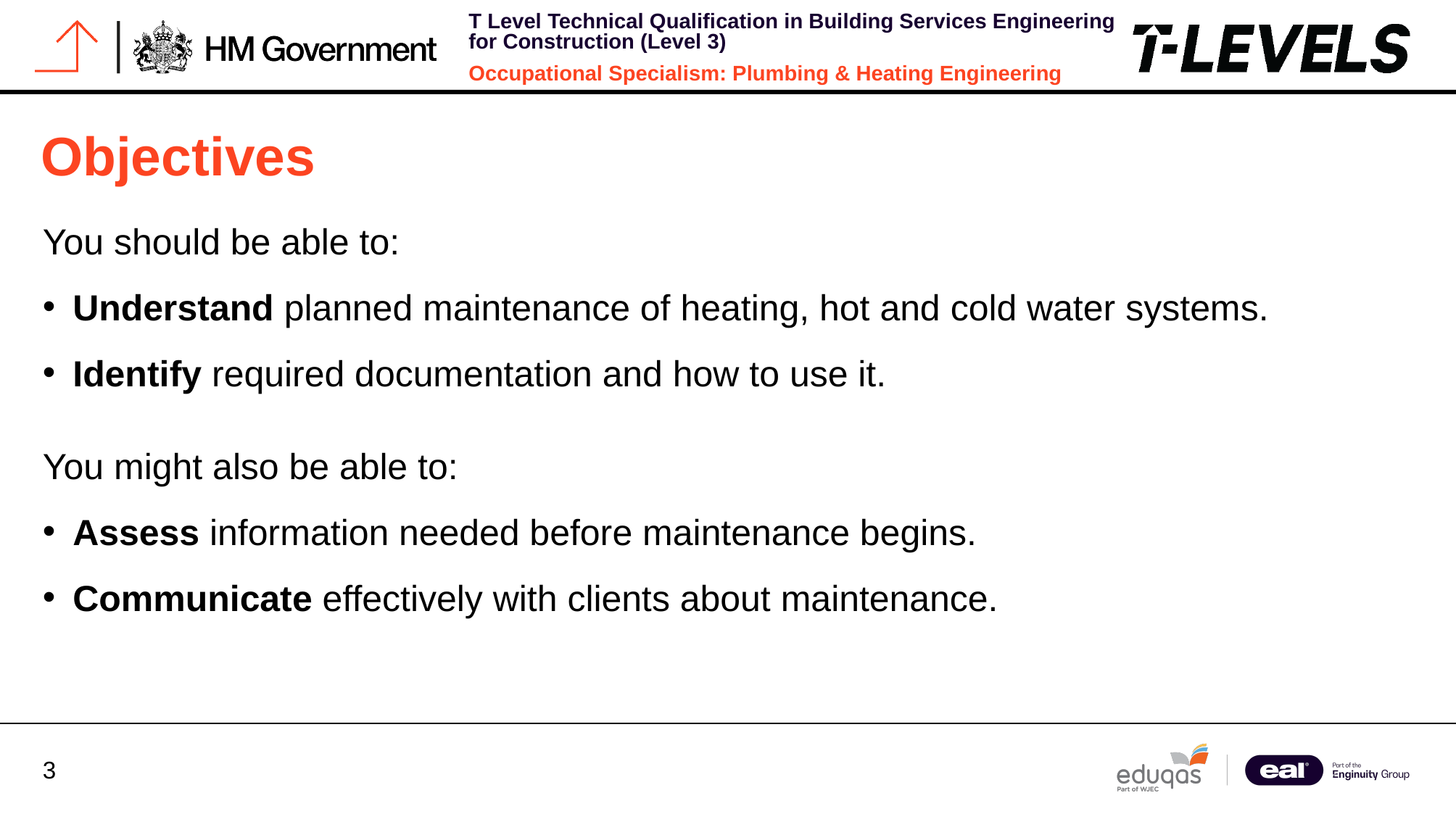

# Objectives
You should be able to:
Understand planned maintenance of heating, hot and cold water systems.
Identify required documentation and how to use it.
You might also be able to:
Assess information needed before maintenance begins.
Communicate effectively with clients about maintenance.